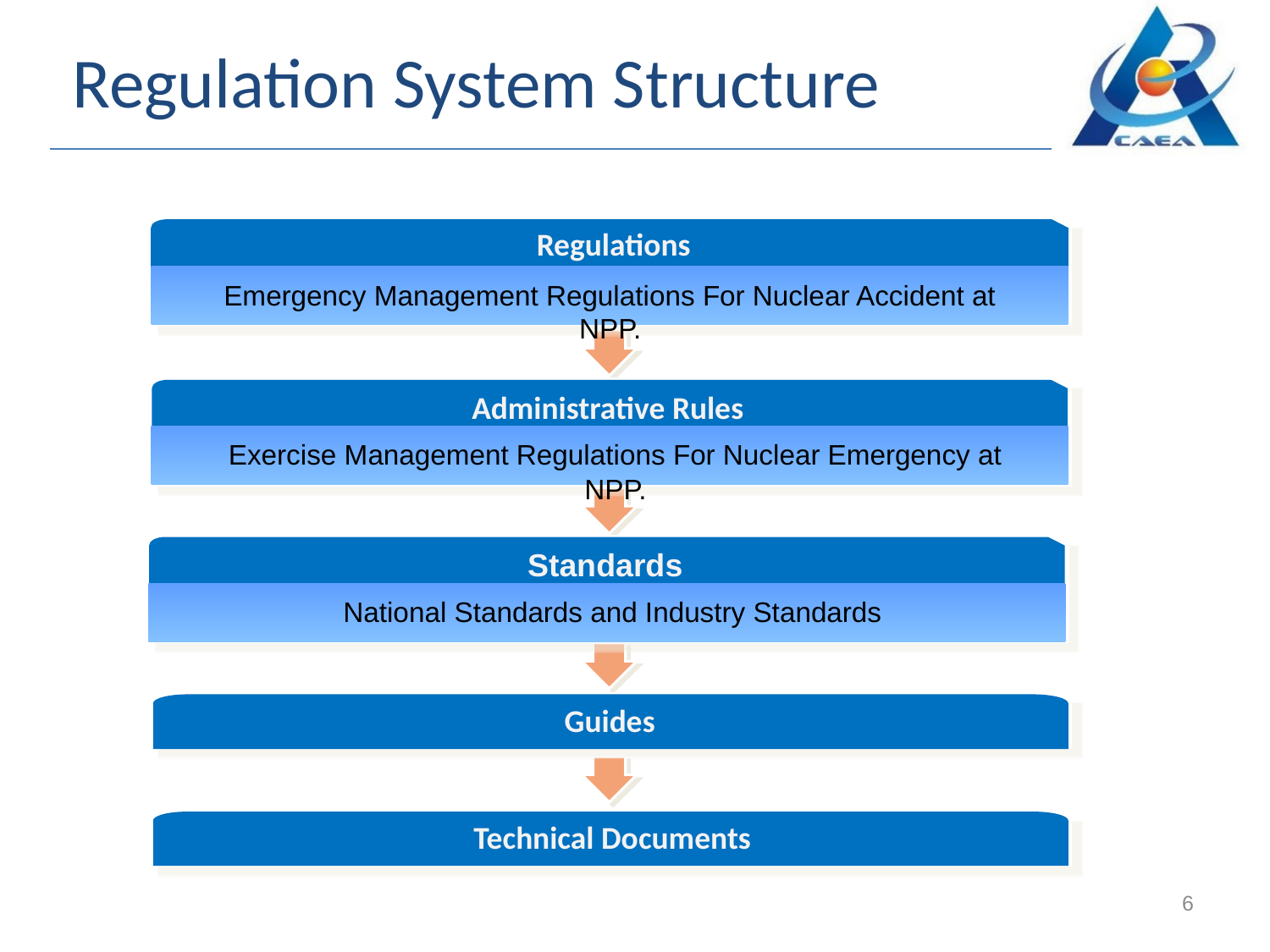

# Regulation System Structure

Emergency Management Regulations For Nuclear Accident at NPP.
Regulations

Administrative Rules

Exercise Management Regulations For Nuclear Emergency at NPP.

Standards

National Standards and Industry Standards

Guides

Technical Documents

6